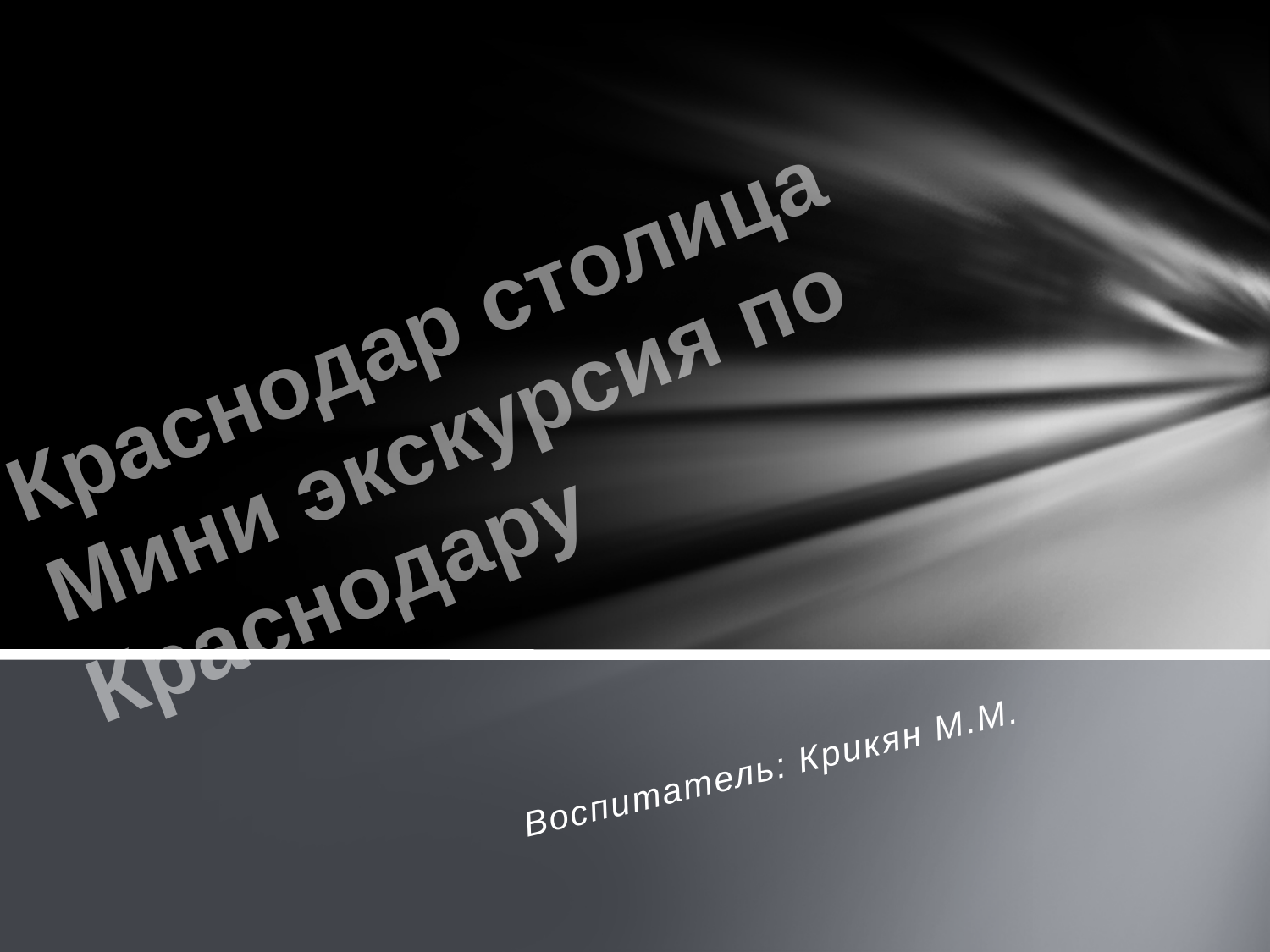

# Краснодар столица Мини экскурсия по Краснодару
Воспитатель: Крикян М.М.